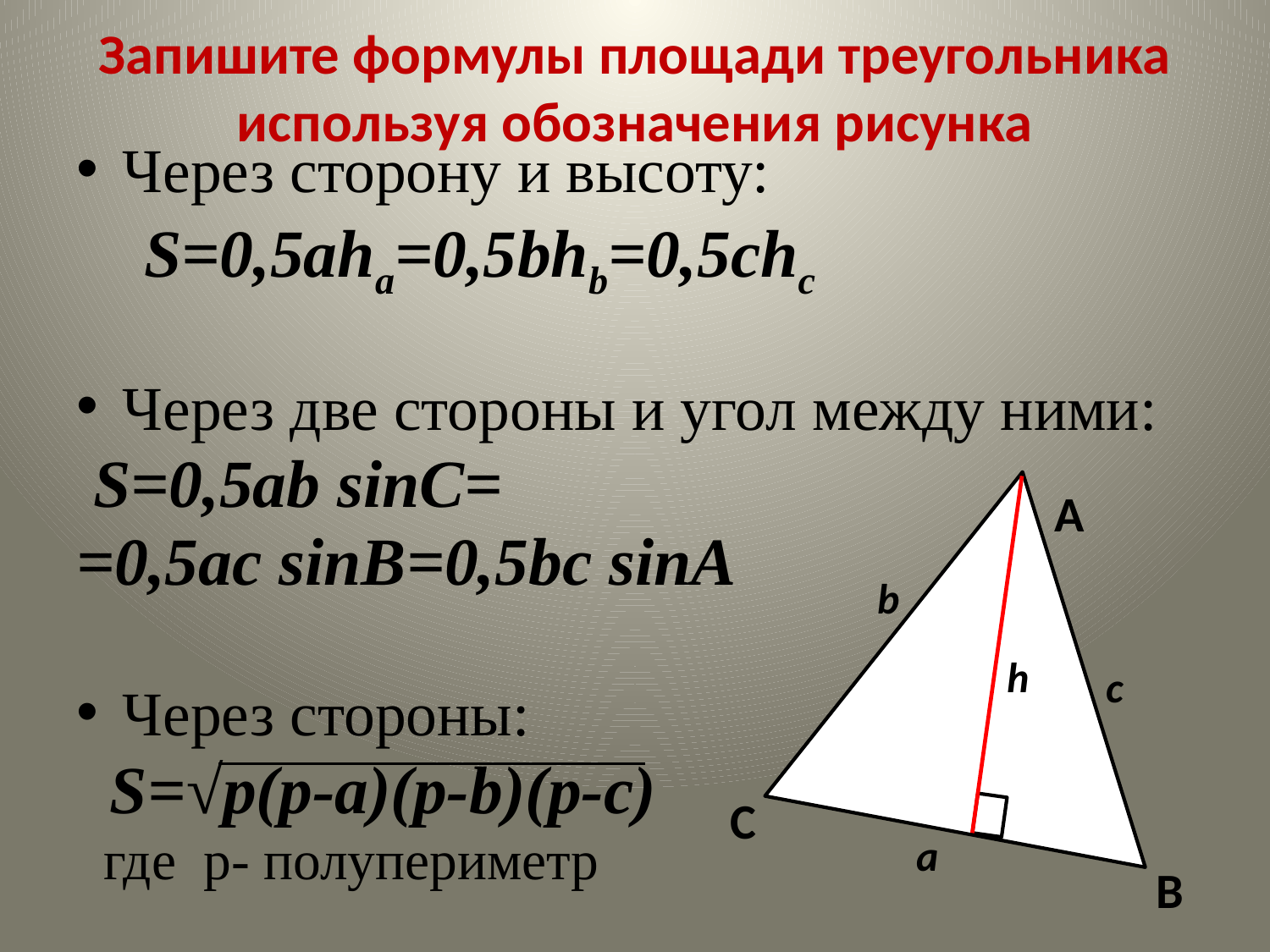

# Запишите формулы площади треугольника используя обозначения рисунка
Через сторону и высоту:
    S=0,5ahа=0,5bhb=0,5chc

Через две стороны и угол между ними:
 S=0,5ab sinC=
=0,5ac sinВ=0,5bc sinА

Через стороны:
  S=√p(p-a)(p-b)(p-c)
  где  p- полупериметр

А
b
h
c
C

а
B